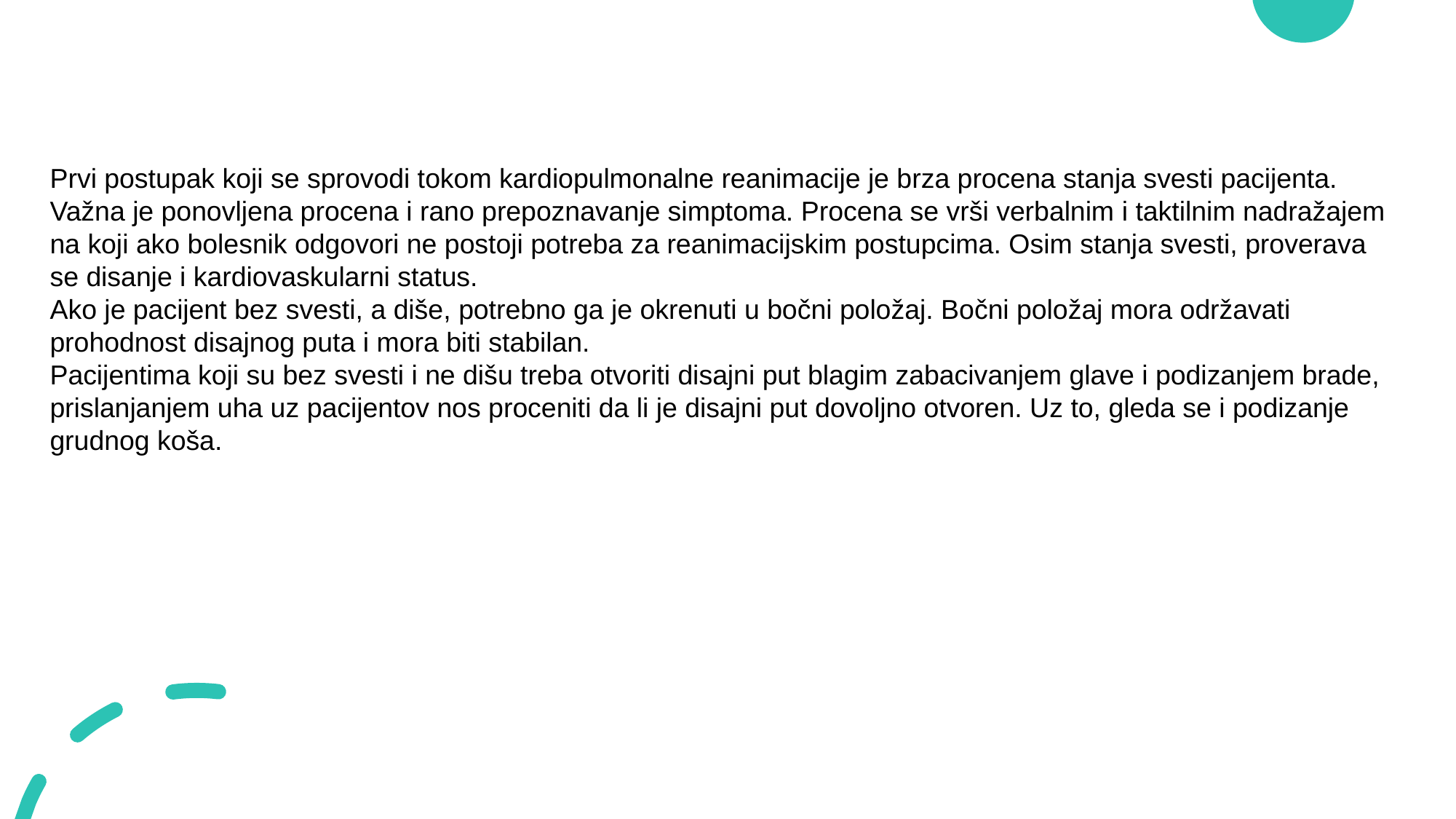

# Topic one
Prvi postupak koji se sprovodi tokom kardiopulmonalne reanimacije je brza procena stanja svesti pacijenta. Važna je ponovljena procena i rano prepoznavanje simptoma. Procena se vrši verbalnim i taktilnim nadražajem na koji ako bolesnik odgovori ne postoji potreba za reanimacijskim postupcima. Osim stanja svesti, proverava se disanje i kardiovaskularni status.
Ako je pacijent bez svesti, a diše, potrebno ga je okrenuti u bočni položaj. Bočni položaj mora održavati prohodnost disajnog puta i mora biti stabilan.
Pacijentima koji su bez svesti i ne dišu treba otvoriti disajni put blagim zabacivanjem glave i podizanjem brade, prislanjanjem uha uz pacijentov nos proceniti da li je disajni put dovoljno otvoren. Uz to, gleda se i podizanje grudnog koša.
Subtitle